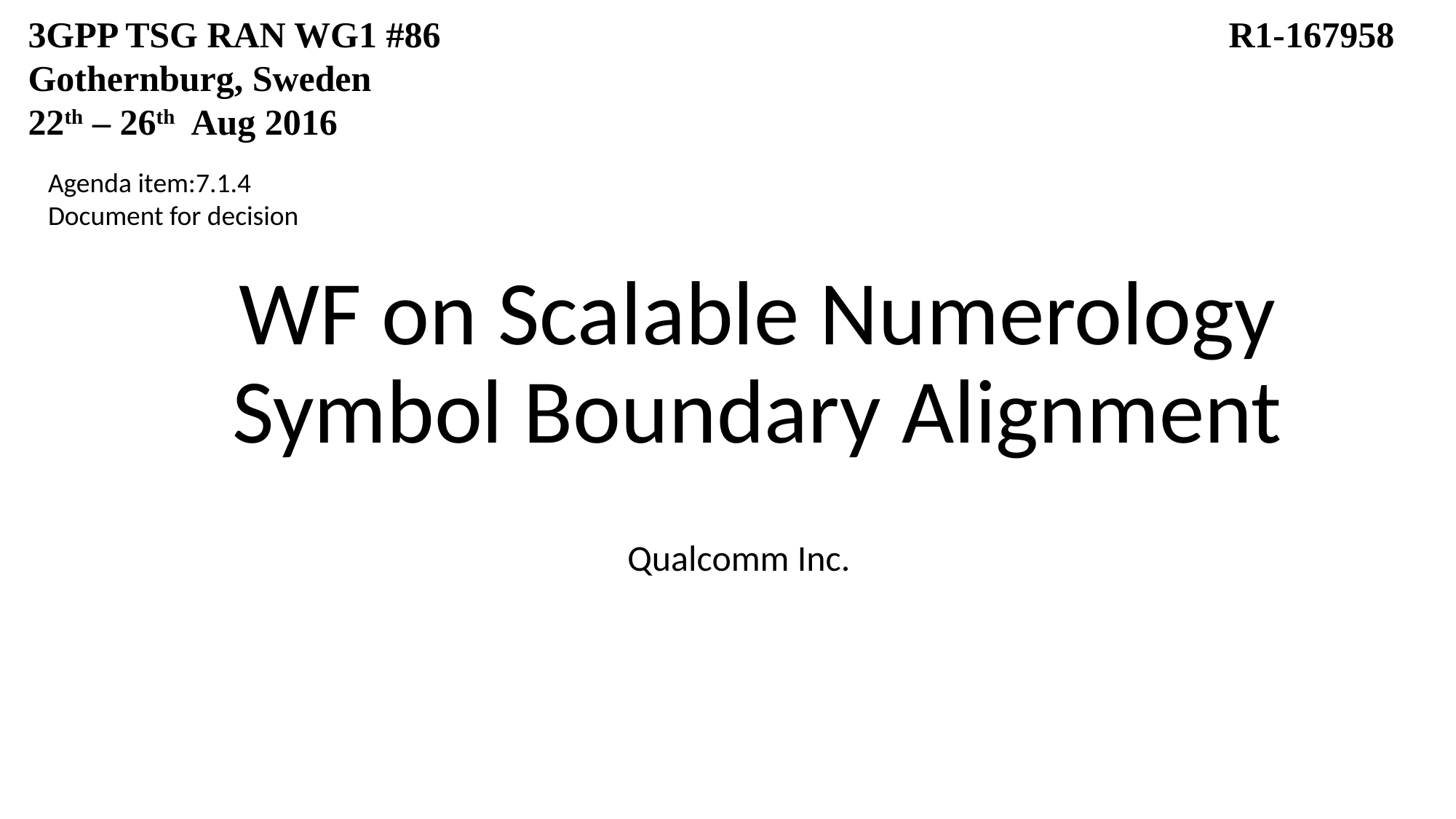

3GPP TSG RAN WG1 #86				        				R1-167958
Gothernburg, Sweden
22th – 26th  Aug 2016
Agenda item:7.1.4
Document for decision
# WF on Scalable Numerology Symbol Boundary Alignment
Qualcomm Inc.